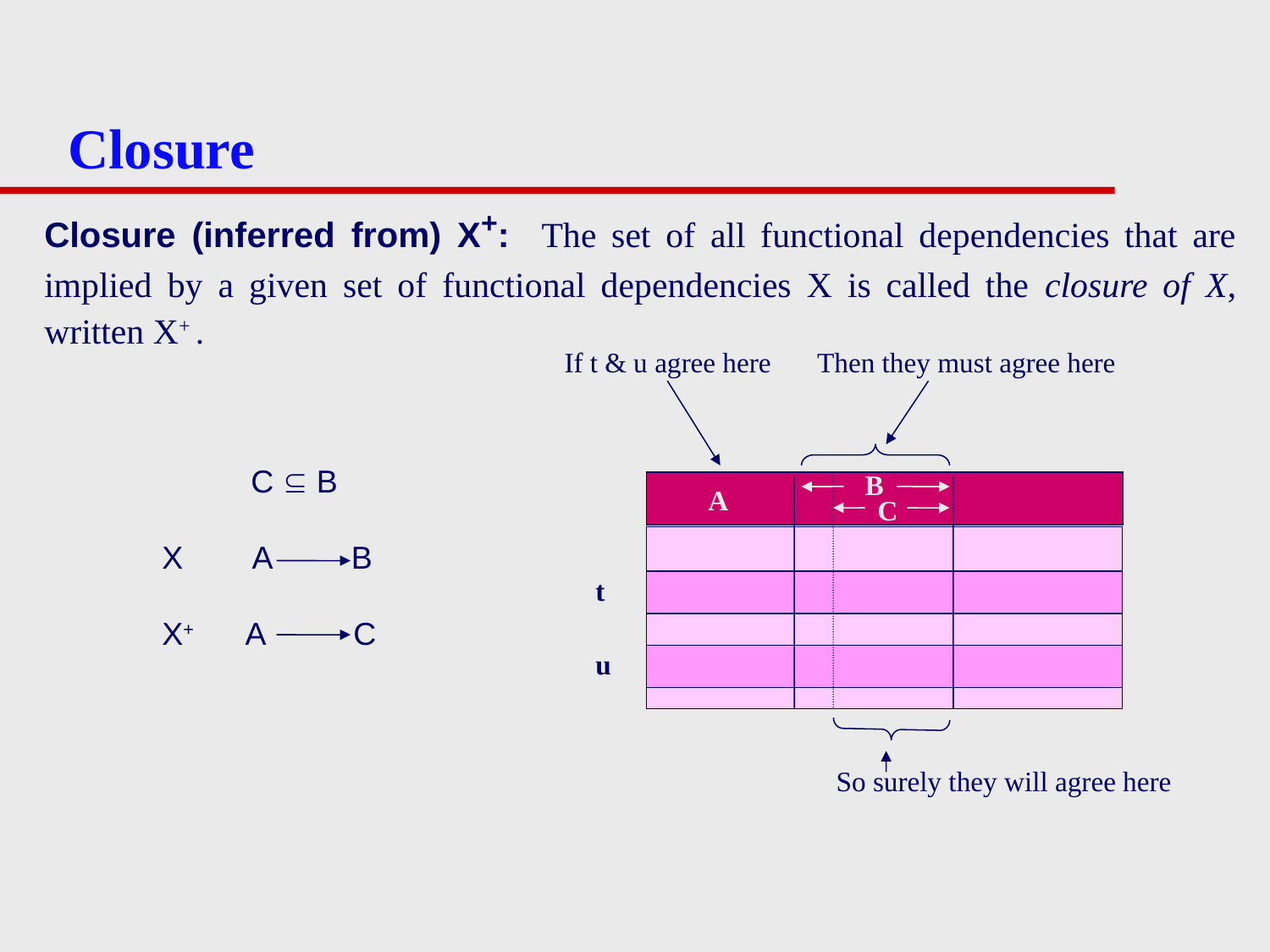

# Closure

Closure (inferred from) X+:  The set of all functional dependencies that are implied by a given set of functional dependencies X is called the closure of X, written X+ .

If t & u agree here
Then they must agree here

          C ⊆ B

X        A         B

X+      A          C
B

A

C

t

u

So surely they will agree here